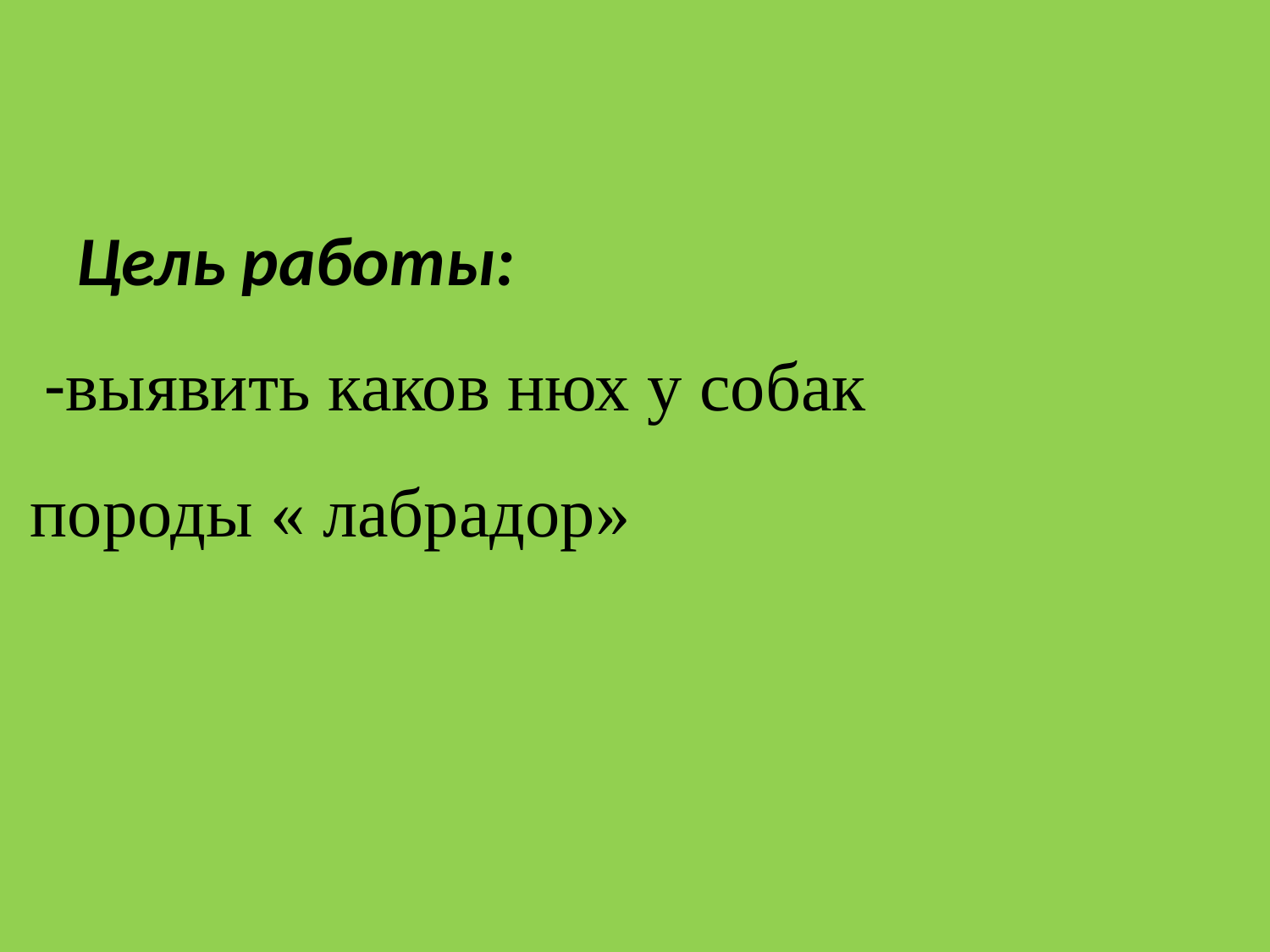

# Цель работы: -выявить каков нюх у собак породы « лабрадор»